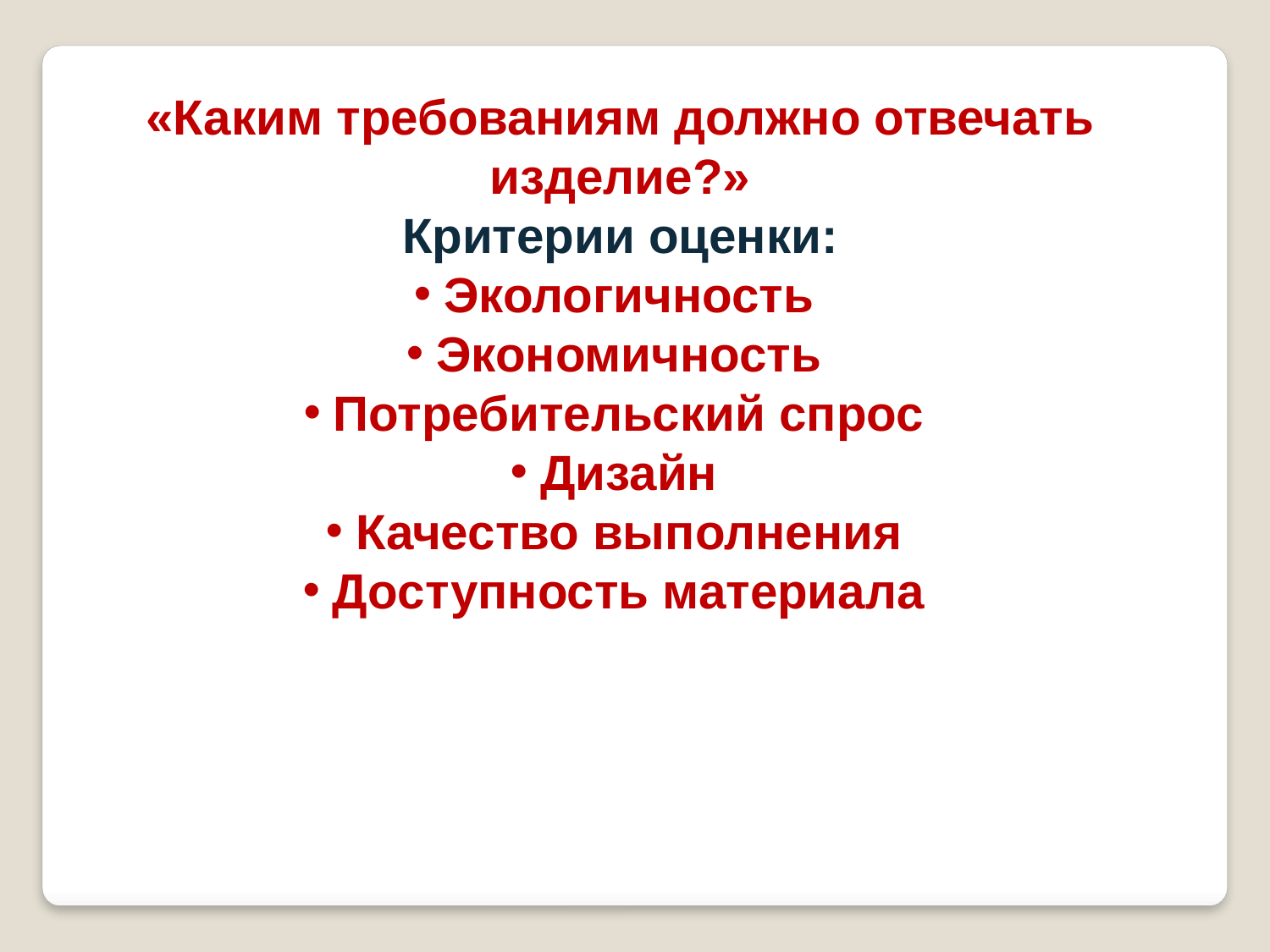

«Каким требованиям должно отвечать изделие?»
Критерии оценки:
Экологичность
Экономичность
Потребительский спрос
Дизайн
Качество выполнения
Доступность материала